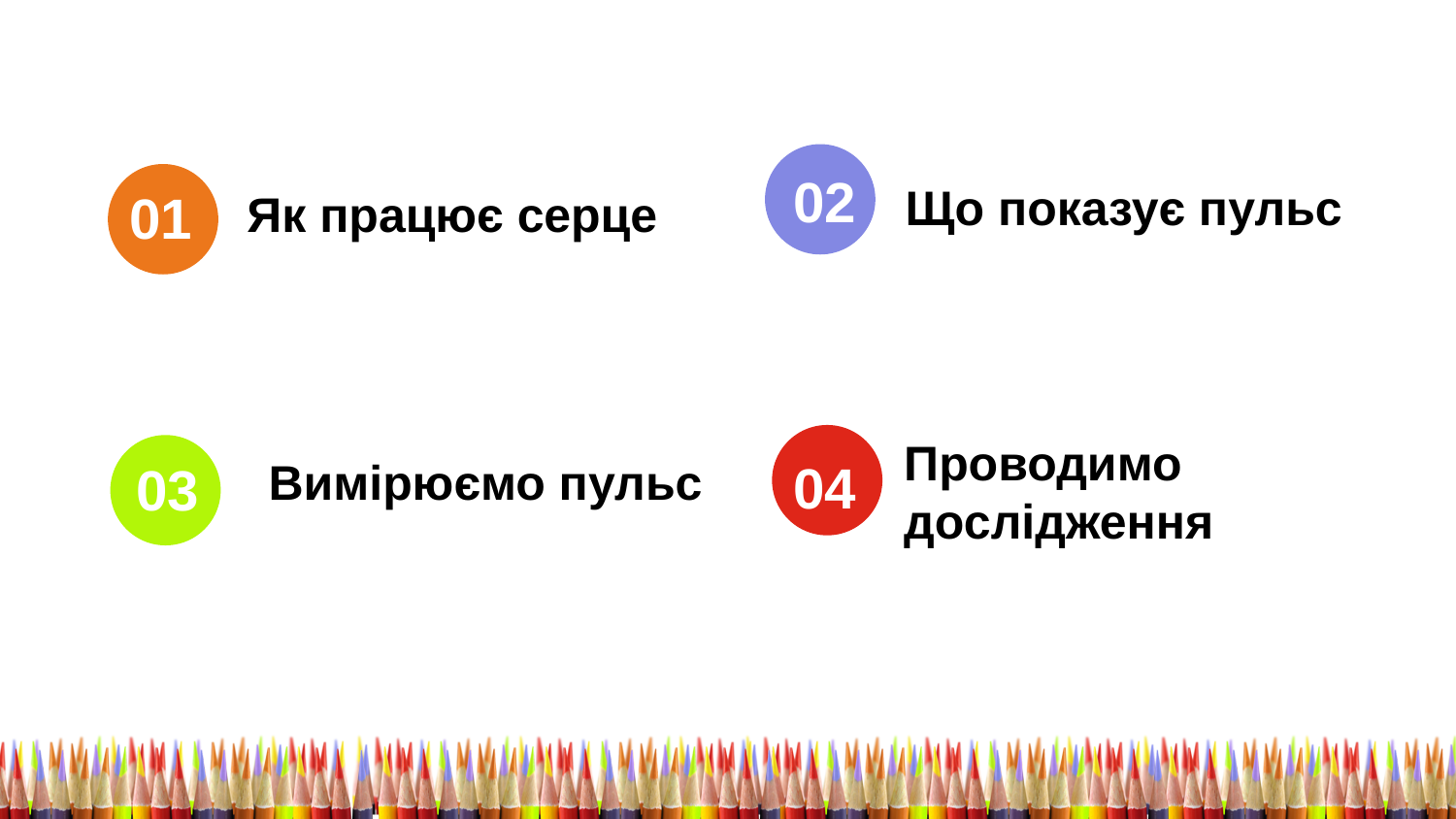

02
Що показує пульс
Як працює серце
01

Проводимо
дослідження

Вимірюємо пульс
04
03